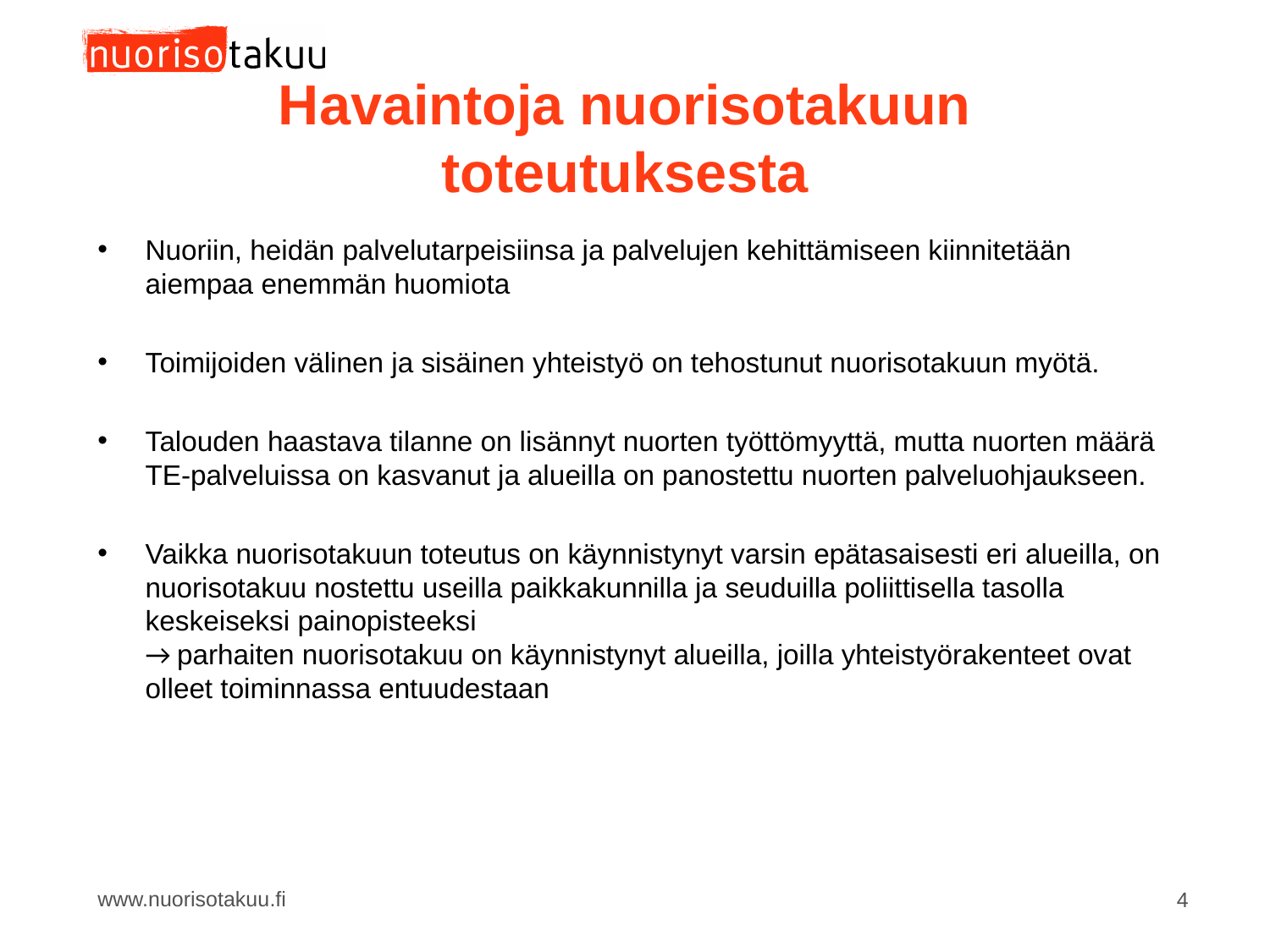

# Havaintoja nuorisotakuun toteutuksesta

Nuoriin, heidän palvelutarpeisiinsa ja palvelujen kehittämiseen kiinnitetään aiempaa enemmän huomiota

Toimijoiden välinen ja sisäinen yhteistyö on tehostunut nuorisotakuun myötä.

Talouden haastava tilanne on lisännyt nuorten työttömyyttä, mutta nuorten määrä TE-palveluissa on kasvanut ja alueilla on panostettu nuorten palveluohjaukseen.

Vaikka nuorisotakuun toteutus on käynnistynyt varsin epätasaisesti eri alueilla, on nuorisotakuu nostettu useilla paikkakunnilla ja seuduilla poliittisella tasolla keskeiseksi painopisteeksi
→ parhaiten nuorisotakuu on käynnistynyt alueilla, joilla yhteistyörakenteet ovat olleet toiminnassa entuudestaan